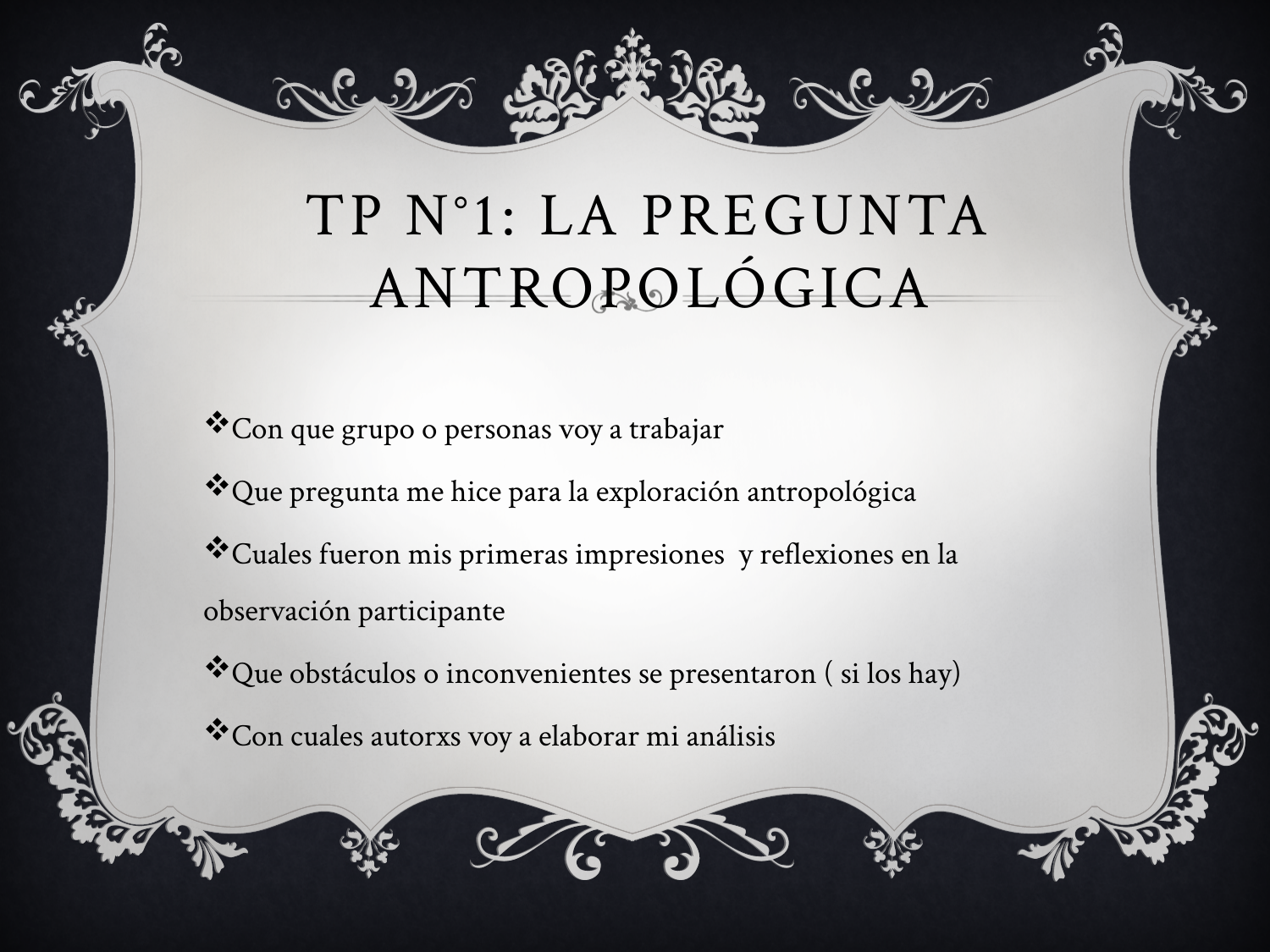

# TP N°1: la pregunta antropológica

Con que grupo o personas voy a trabajar
Que pregunta me hice para la exploración antropológica
Cuales fueron mis primeras impresiones  y reflexiones en la observación participante
Que obstáculos o inconvenientes se presentaron ( si los hay)
Con cuales autorxs voy a elaborar mi análisis